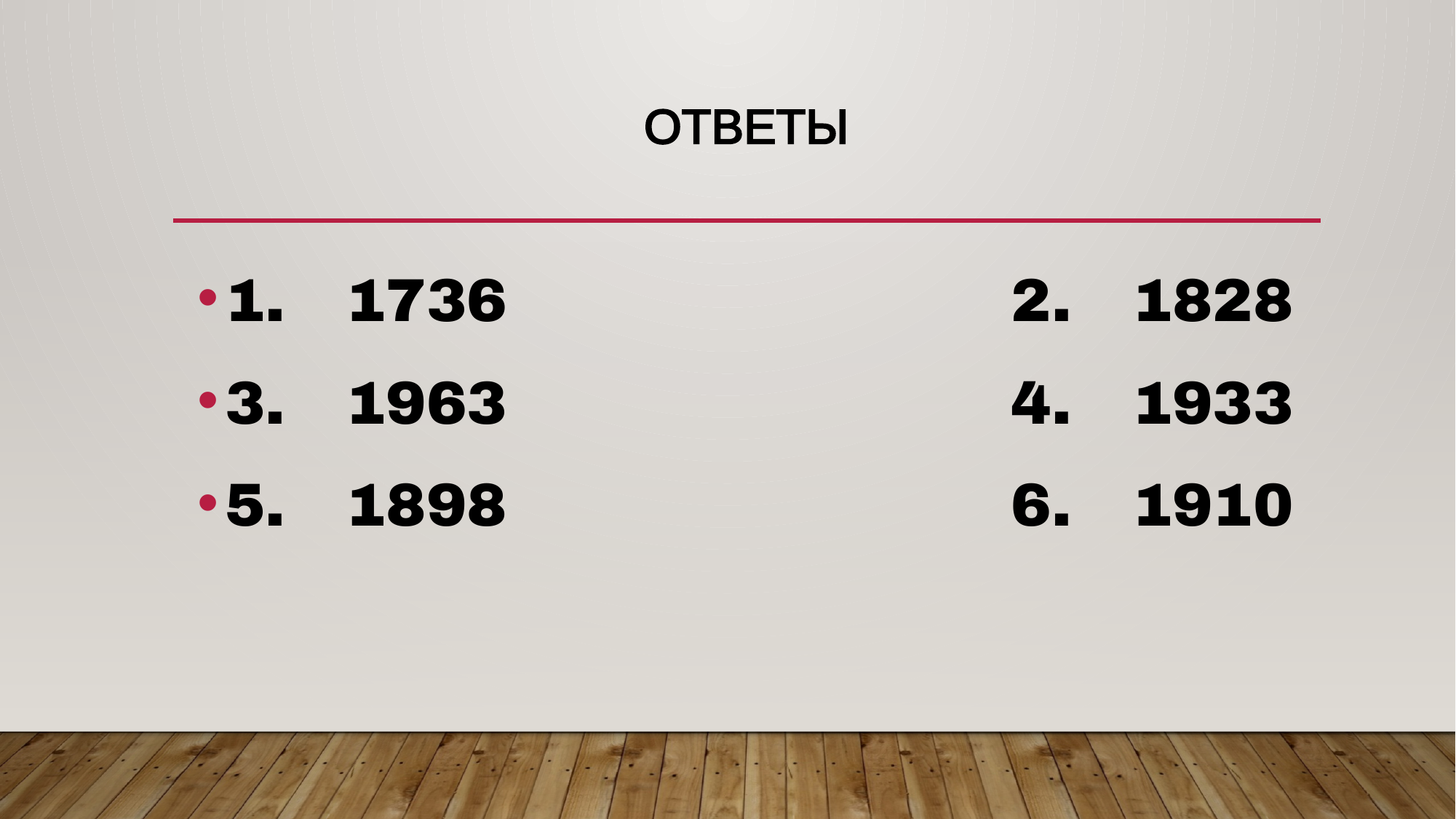

# Ответы
1.   1736                         2.   1828
3.   1963                         4.   1933
5.   1898                         6.   1910